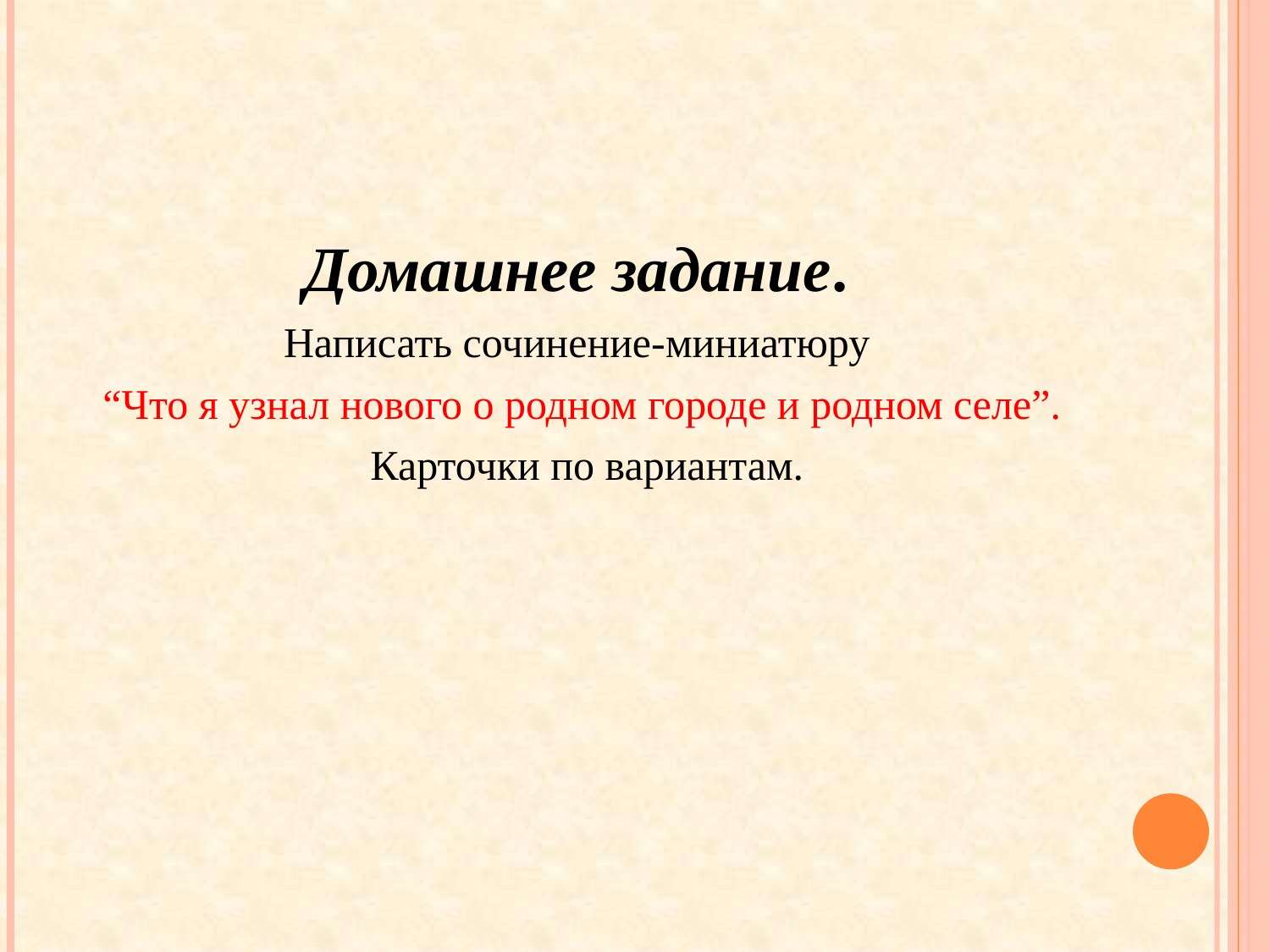

#
Домашнее задание.
Написать сочинение-миниатюру
“Что я узнал нового о родном городе и родном селе”.
 Карточки по вариантам.